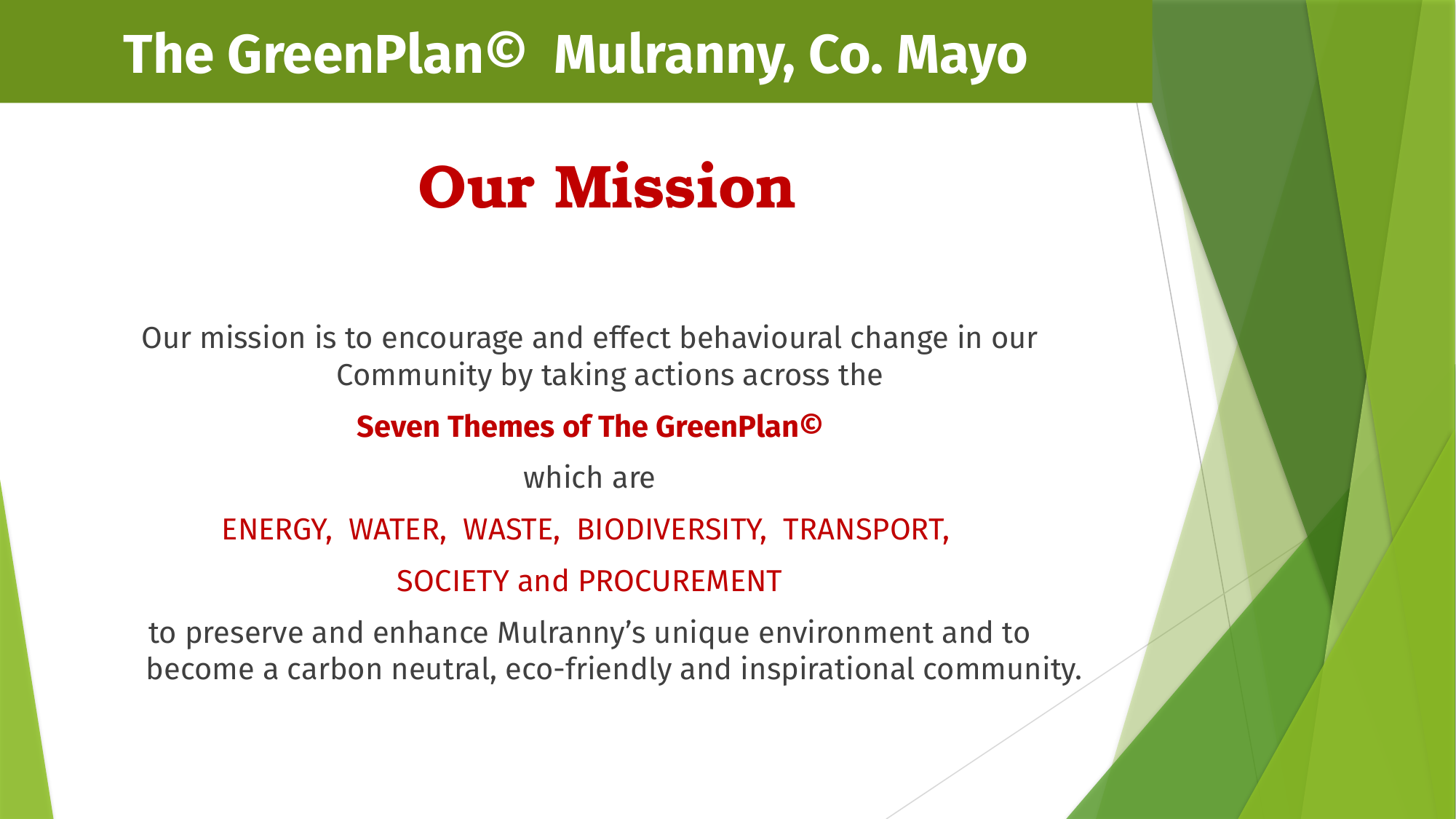

The GreenPlan©  Mulranny, Co. Mayo
Our Mission
Our mission is to encourage and effect behavioural change in our
Community by taking actions across the
Seven Themes of The GreenPlan©
which are
ENERGY,  WATER,  WASTE,  BIODIVERSITY,  TRANSPORT,
SOCIETY and PROCUREMENT
to preserve and enhance Mulranny’s unique environment and to
become a carbon neutral, eco-friendly and inspirational community.